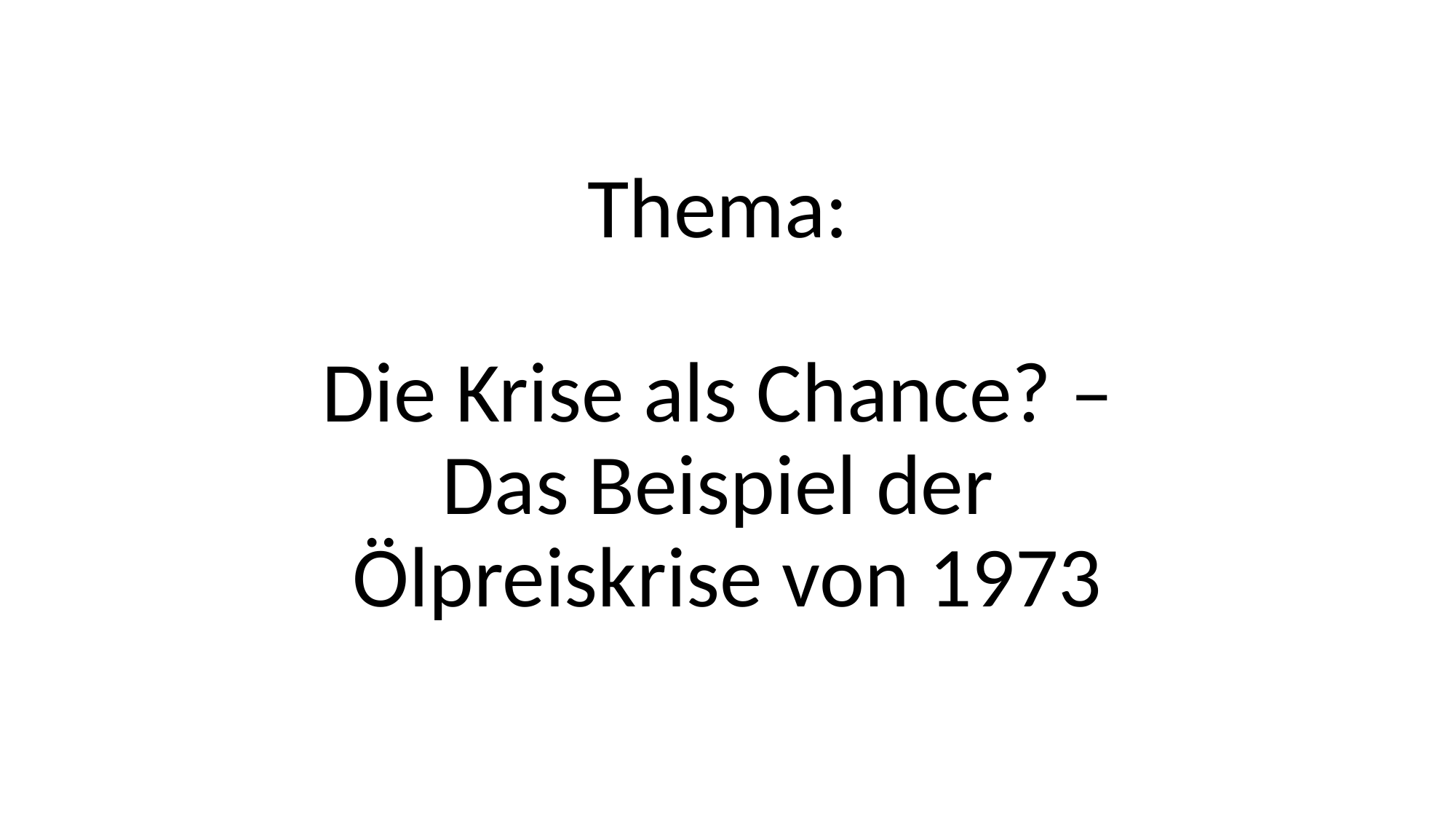

# Thema: Die Krise als Chance? – Das Beispiel der Ölpreiskrise von 1973